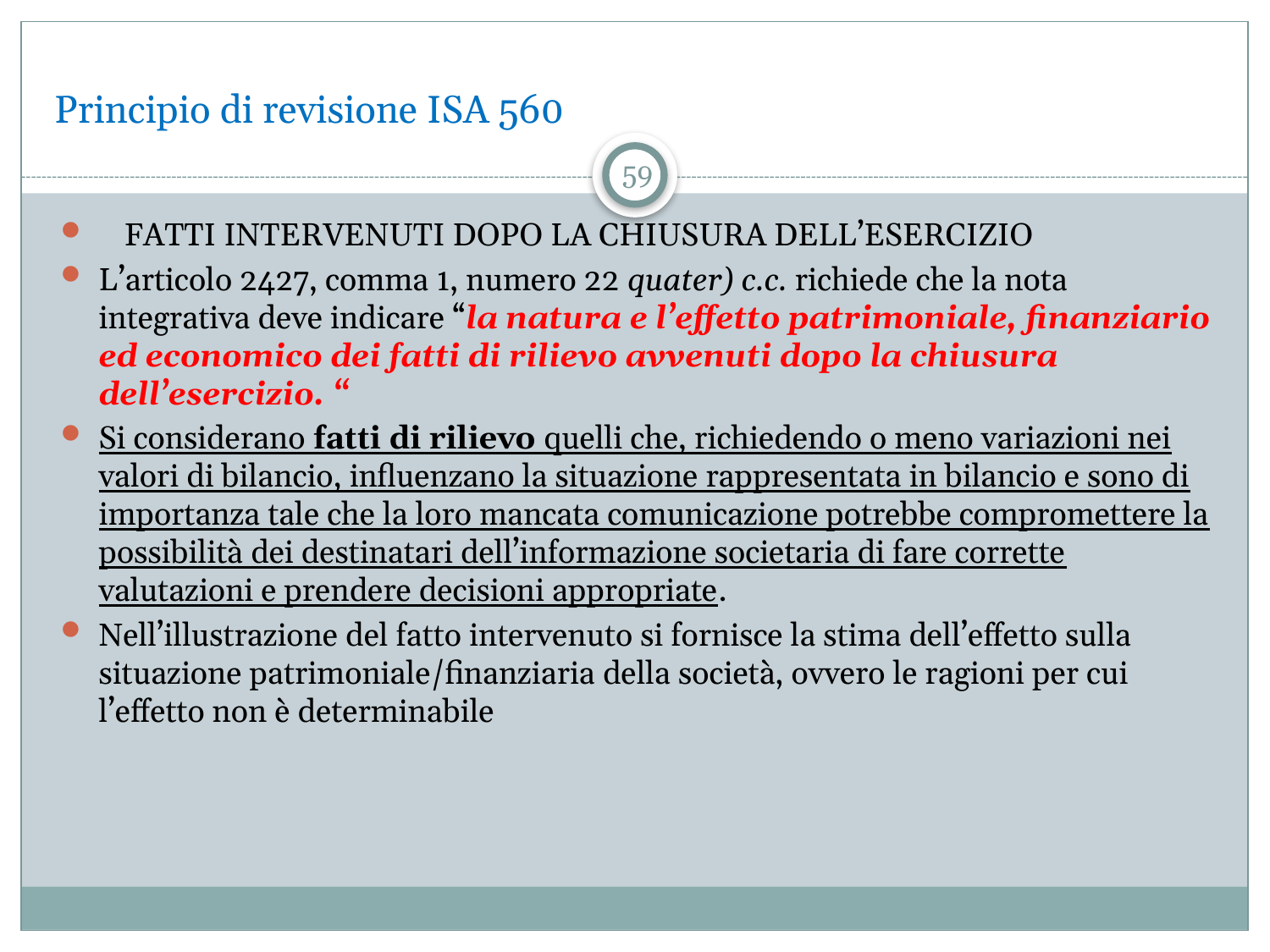

# Principio di revisione ISA 560
59
FATTI INTERVENUTI DOPO LA CHIUSURA DELL’ESERCIZIO
L’articolo 2427, comma 1, numero 22 quater) c.c. richiede che la nota integrativa deve indicare “la natura e l’effetto patrimoniale, finanziario ed economico dei fatti di rilievo avvenuti dopo la chiusura dell’esercizio. “
Si considerano fatti di rilievo quelli che, richiedendo o meno variazioni nei valori di bilancio, influenzano la situazione rappresentata in bilancio e sono di importanza tale che la loro mancata comunicazione potrebbe compromettere la possibilità dei destinatari dell’informazione societaria di fare corrette valutazioni e prendere decisioni appropriate.
Nell’illustrazione del fatto intervenuto si fornisce la stima dell’effetto sulla situazione patrimoniale/finanziaria della società, ovvero le ragioni per cui l’effetto non è determinabile